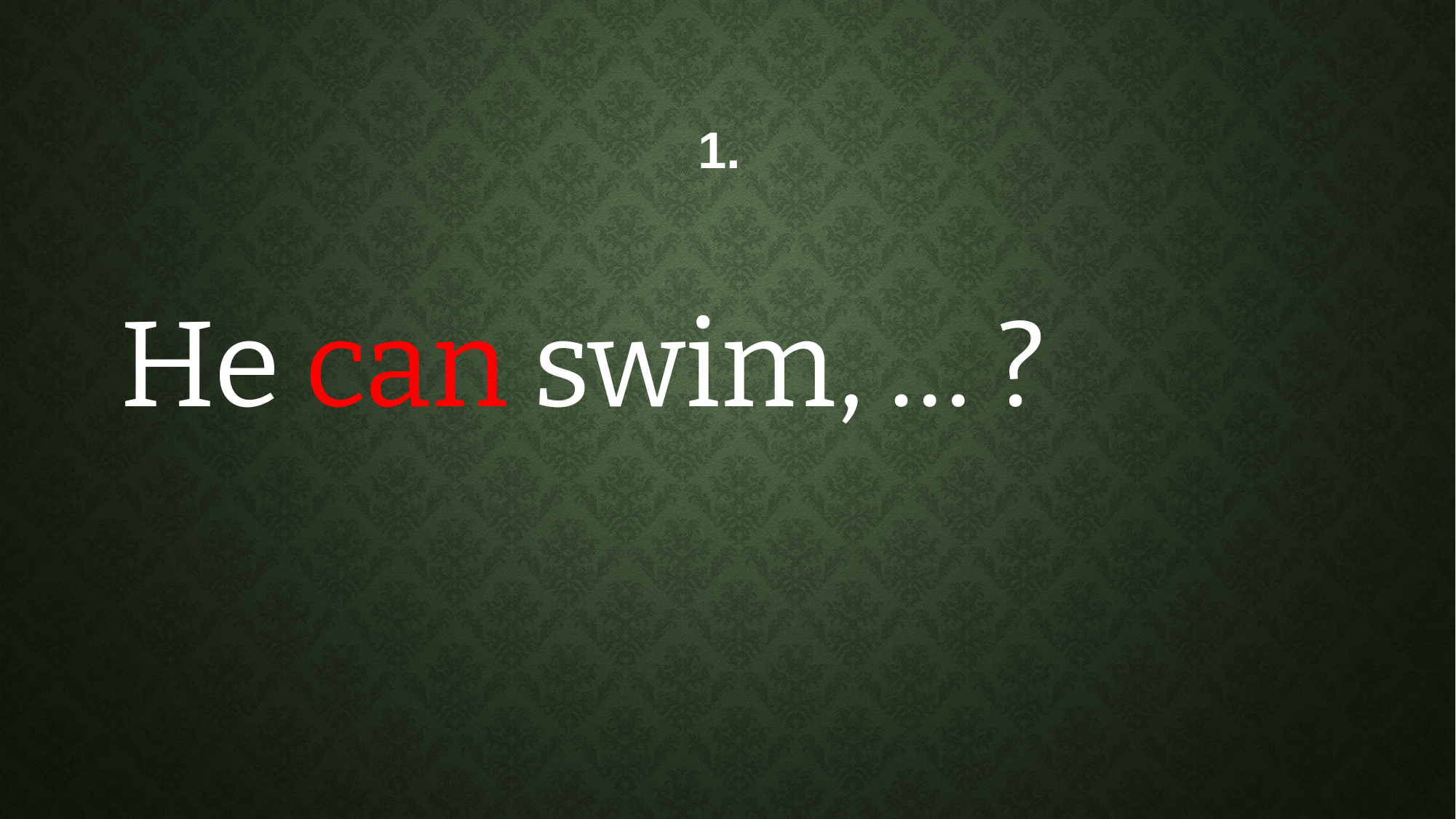

# 1.
He can swim, … ?